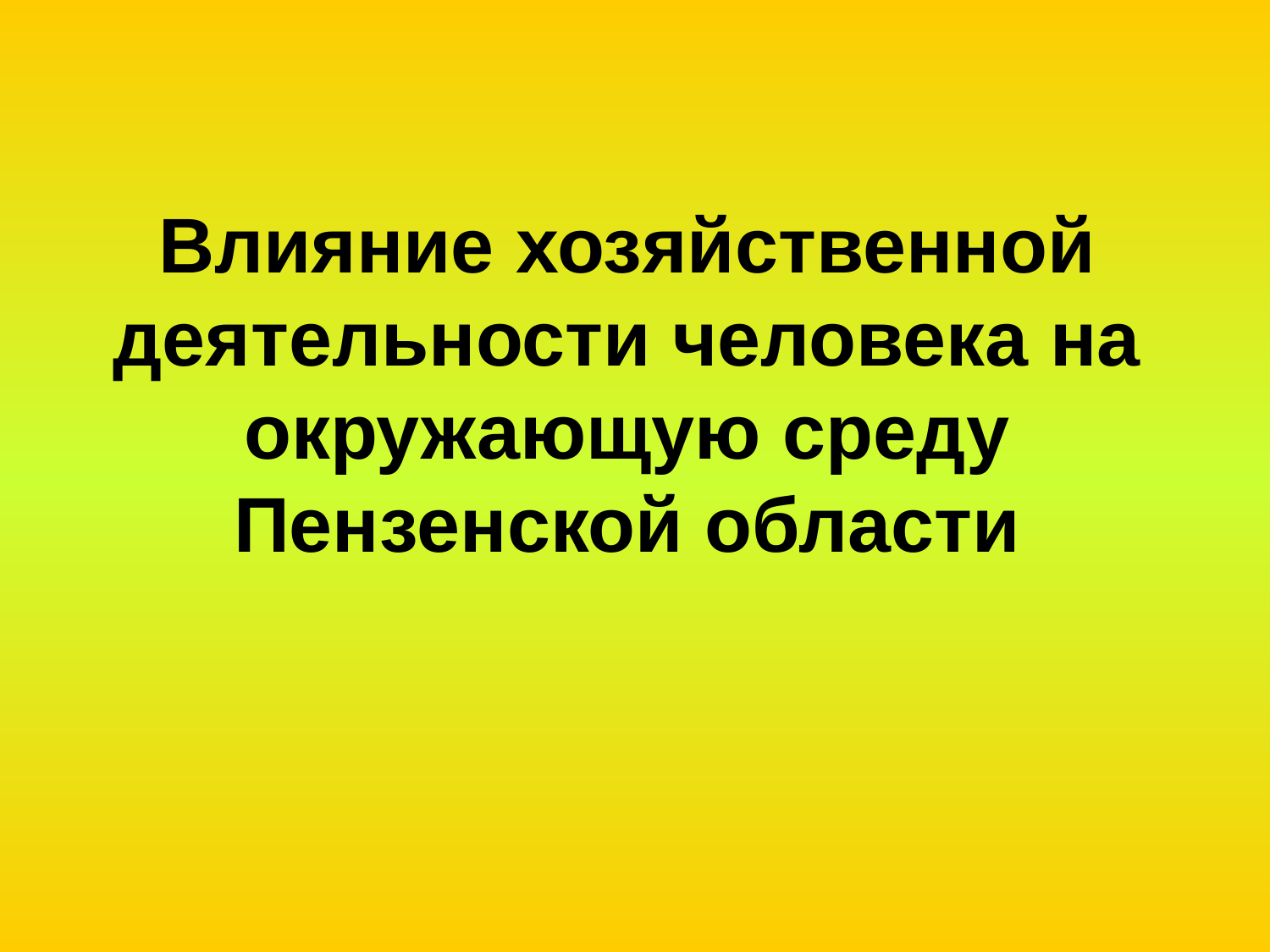

# Влияние хозяйственной деятельности человека на окружающую среду Пензенской области